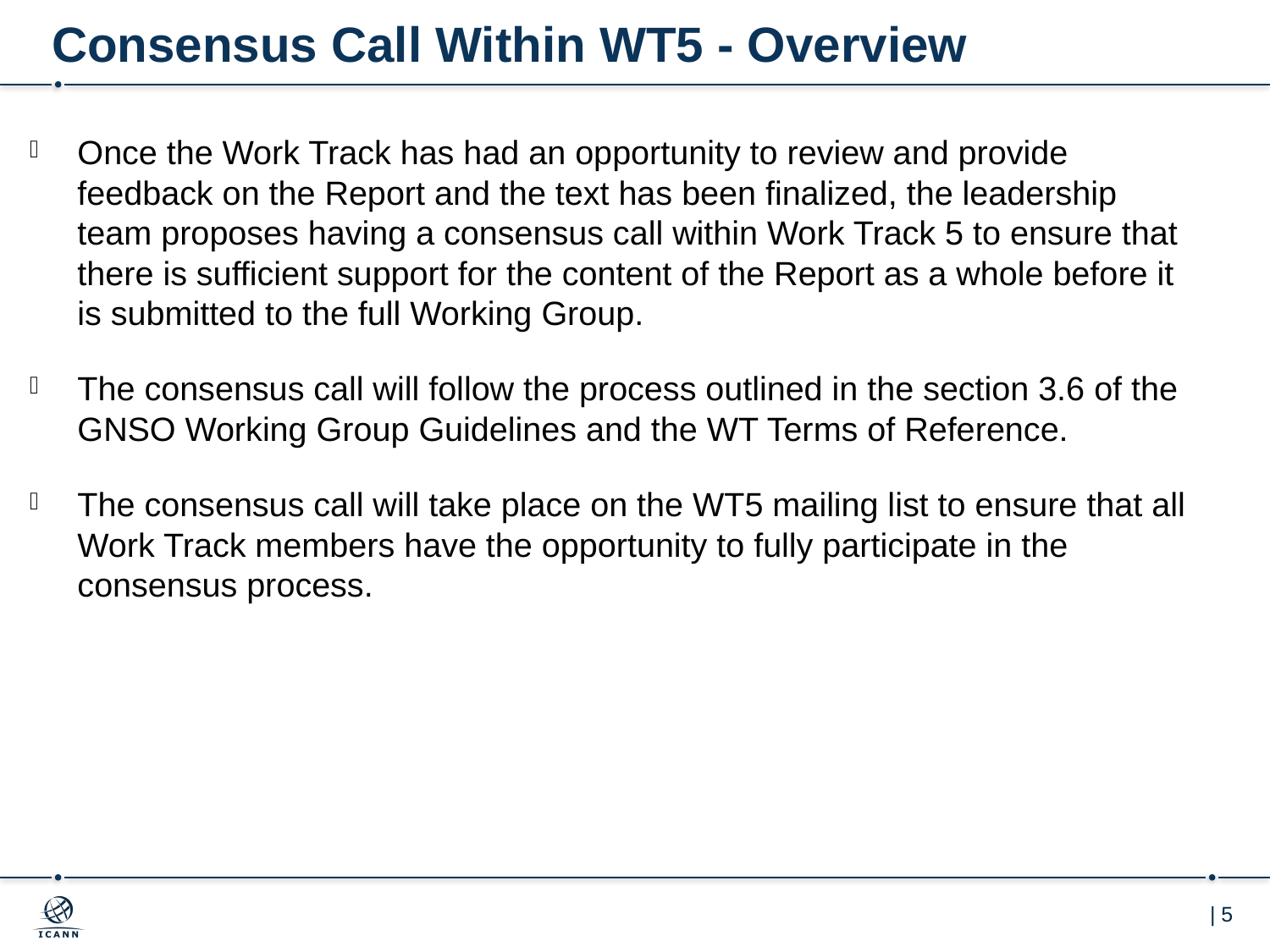

# Consensus Call Within WT5 - Overview
Once the Work Track has had an opportunity to review and provide feedback on the Report and the text has been finalized, the leadership team proposes having a consensus call within Work Track 5 to ensure that there is sufficient support for the content of the Report as a whole before it is submitted to the full Working Group.
The consensus call will follow the process outlined in the section 3.6 of the GNSO Working Group Guidelines and the WT Terms of Reference.
The consensus call will take place on the WT5 mailing list to ensure that all Work Track members have the opportunity to fully participate in the consensus process.